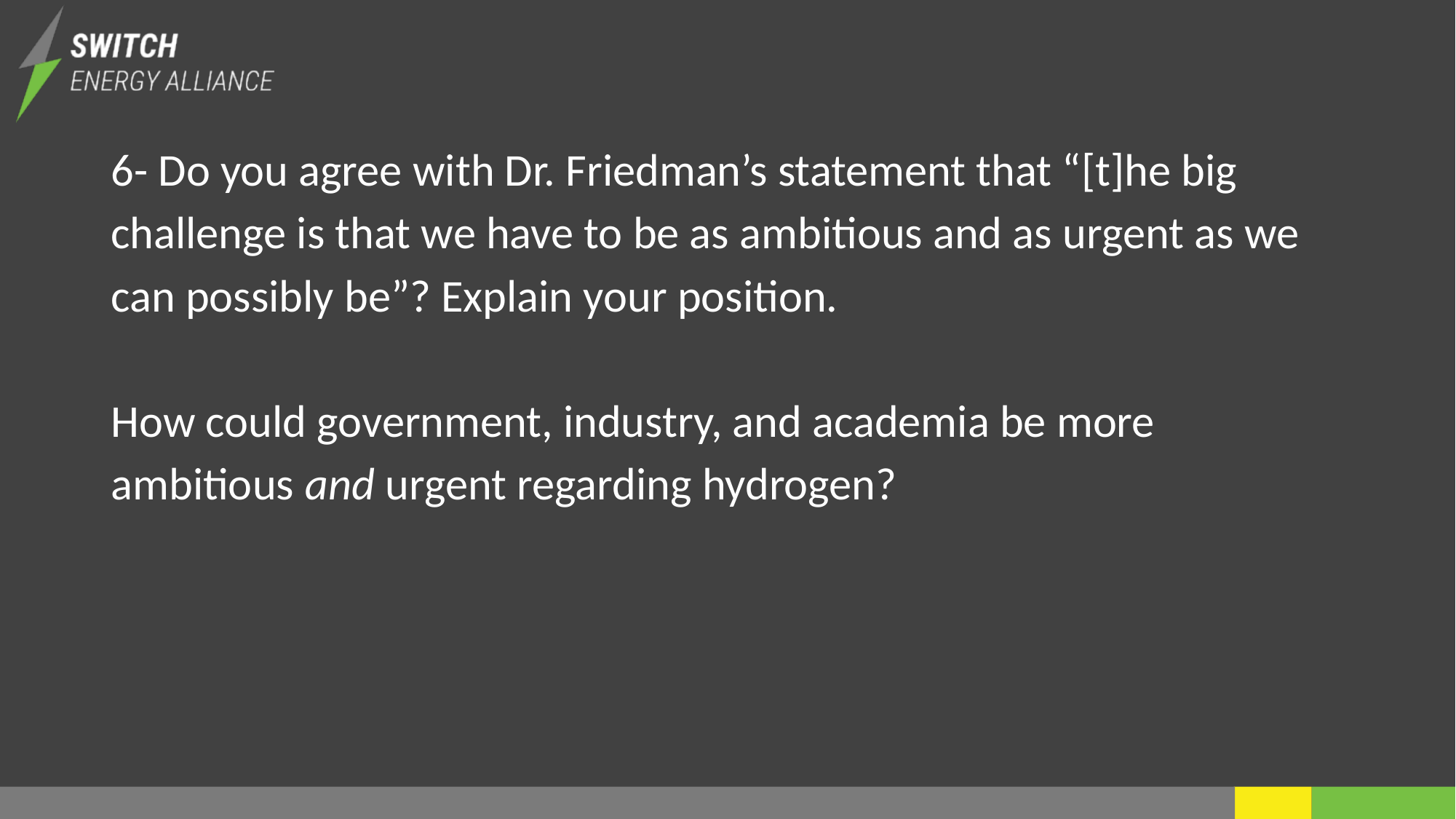

6- Do you agree with Dr. Friedman’s statement that “[t]he big challenge is that we have to be as ambitious and as urgent as we can possibly be”? Explain your position.

How could government, industry, and academia be more ambitious and urgent regarding hydrogen?